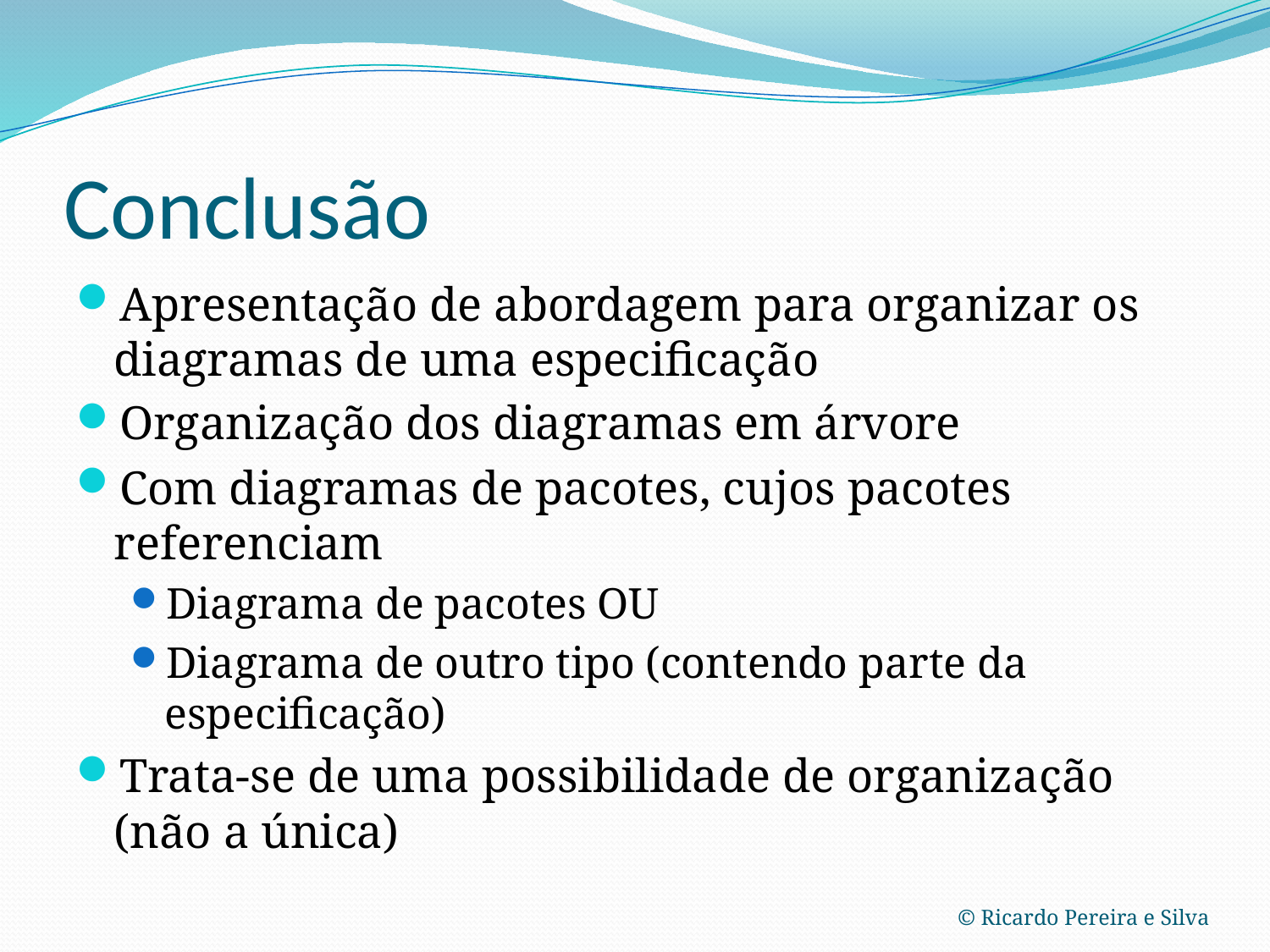

# Conclusão
Apresentação de abordagem para organizar os diagramas de uma especificação
Organização dos diagramas em árvore
Com diagramas de pacotes, cujos pacotes referenciam
Diagrama de pacotes OU
Diagrama de outro tipo (contendo parte da especificação)
Trata-se de uma possibilidade de organização (não a única)

© Ricardo Pereira e Silva